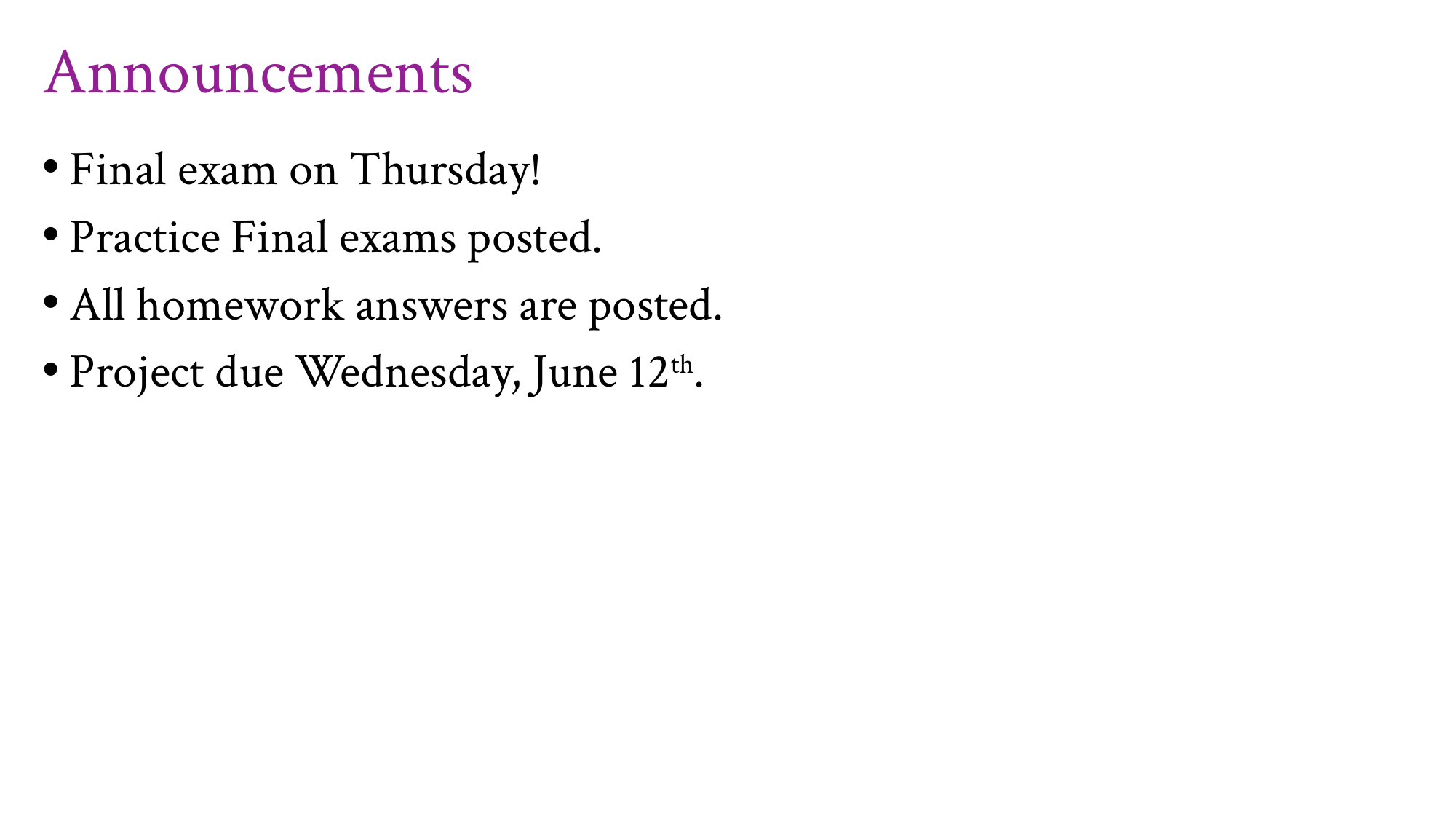

# Announcements
Final exam on Thursday!
Practice Final exams posted.
All homework answers are posted.
Project due Wednesday, June 12th.